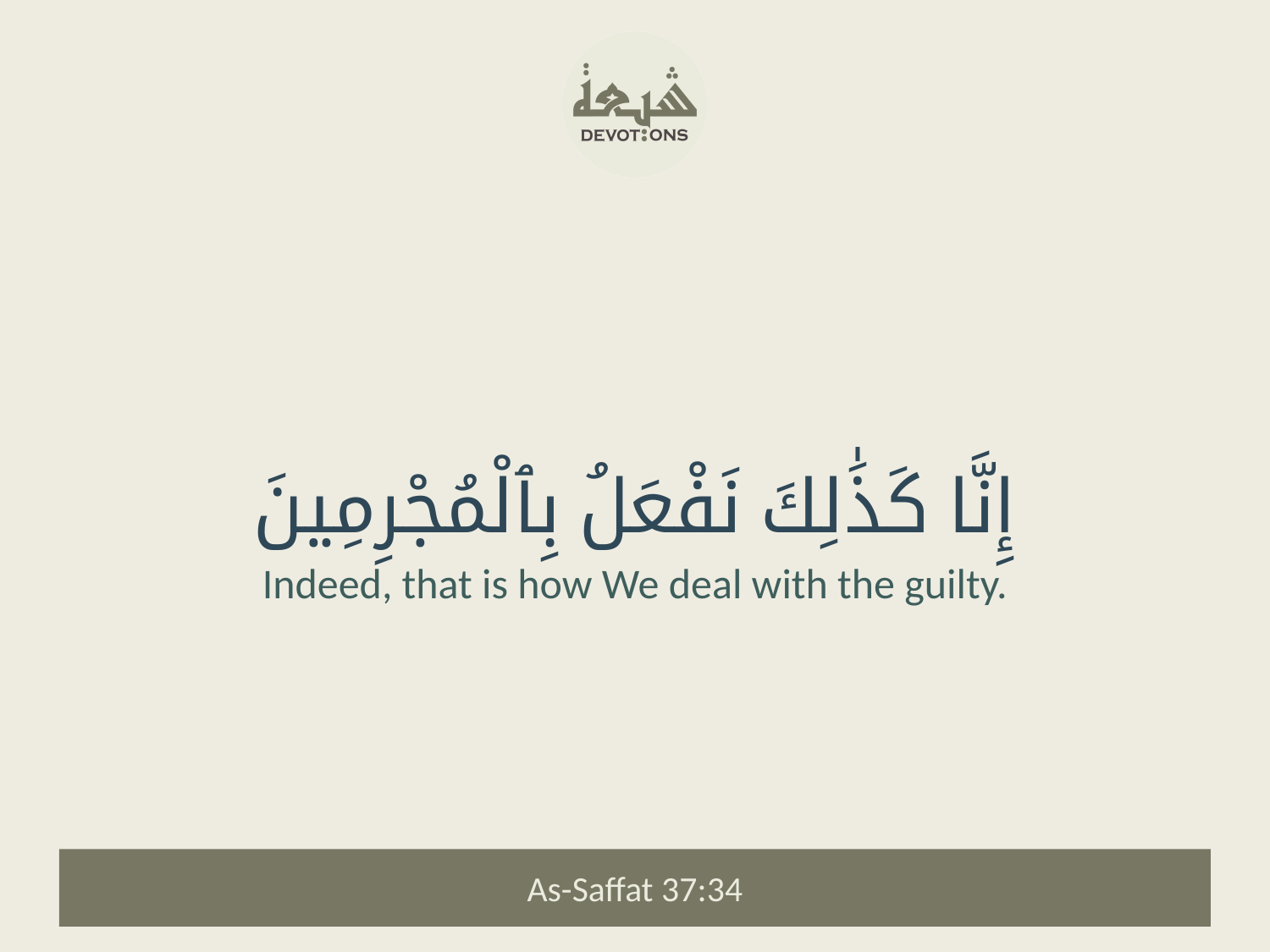

إِنَّا كَذَٰلِكَ نَفْعَلُ بِٱلْمُجْرِمِينَ
Indeed, that is how We deal with the guilty.
As-Saffat 37:34